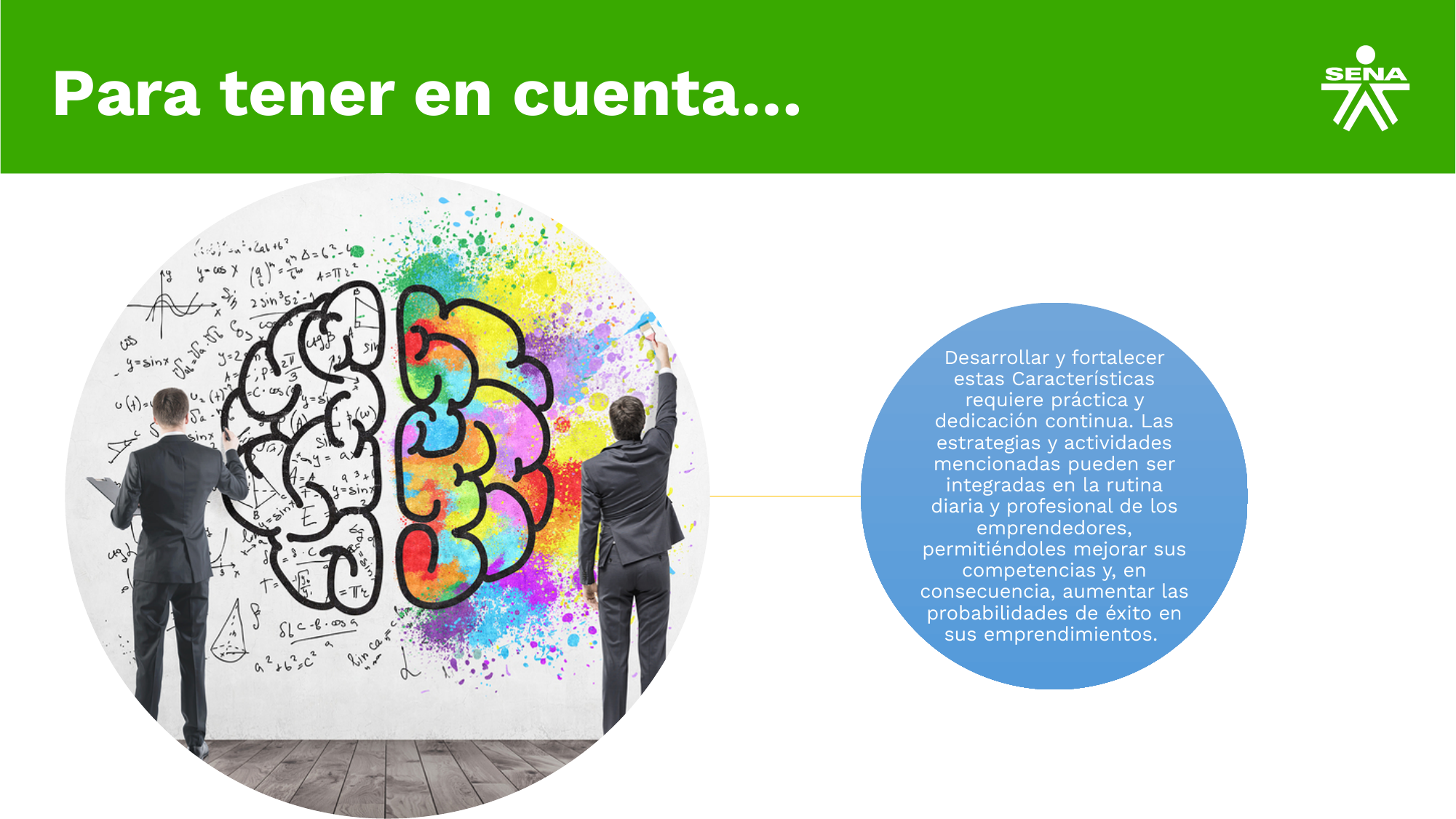

# Para tener en cuenta…
Desarrollar y fortalecer estas Características requiere práctica y dedicación continua. Las estrategias y actividades mencionadas pueden ser integradas en la rutina diaria y profesional de los emprendedores, permitiéndoles mejorar sus competencias y, en consecuencia, aumentar las probabilidades de éxito en sus emprendimientos.